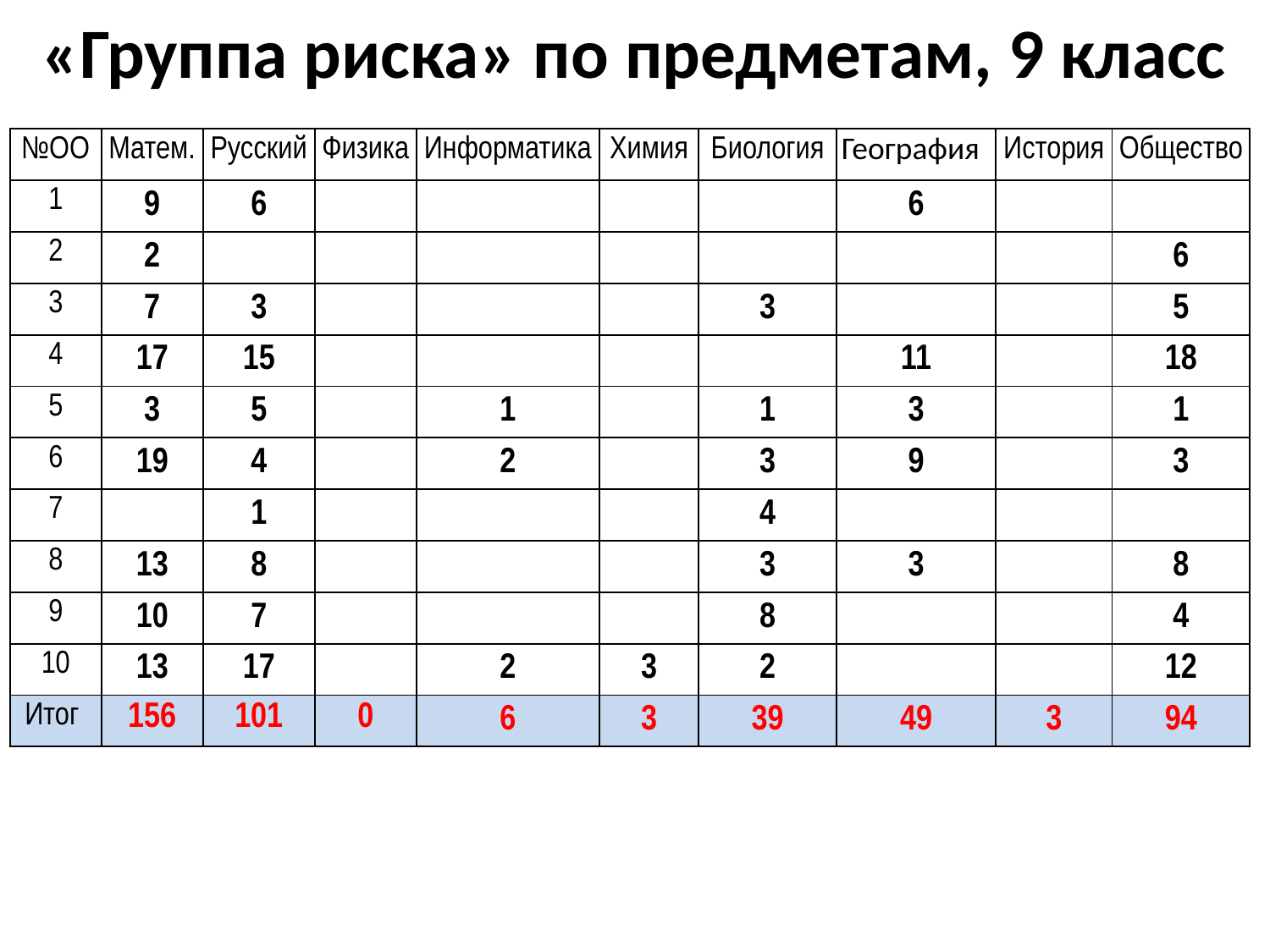

# «Группа риска» по предметам, 9 класс
| №ОО | Матем. | Русский | Физика | Информатика | Химия | Биология | География | История | Общество |
| --- | --- | --- | --- | --- | --- | --- | --- | --- | --- |
| 1 | 9 | 6 |  |  |  |  | 6 |  |  |
| 2 | 2 |  |  |  |  |  |  |  | 6 |
| 3 | 7 | 3 |  |  |  | 3 |  |  | 5 |
| 4 | 17 | 15 |  |  |  |  | 11 |  | 18 |
| 5 | 3 | 5 |  | 1 |  | 1 | 3 |  | 1 |
| 6 | 19 | 4 |  | 2 |  | 3 | 9 |  | 3 |
| 7 |  | 1 |  |  |  | 4 |  |  |  |
| 8 | 13 | 8 |  |  |  | 3 | 3 |  | 8 |
| 9 | 10 | 7 |  |  |  | 8 |  |  | 4 |
| 10 | 13 | 17 |  | 2 | 3 | 2 |  |  | 12 |
| Итог | 156 | 101 | 0 | 6 | 3 | 39 | 49 | 3 | 94 |